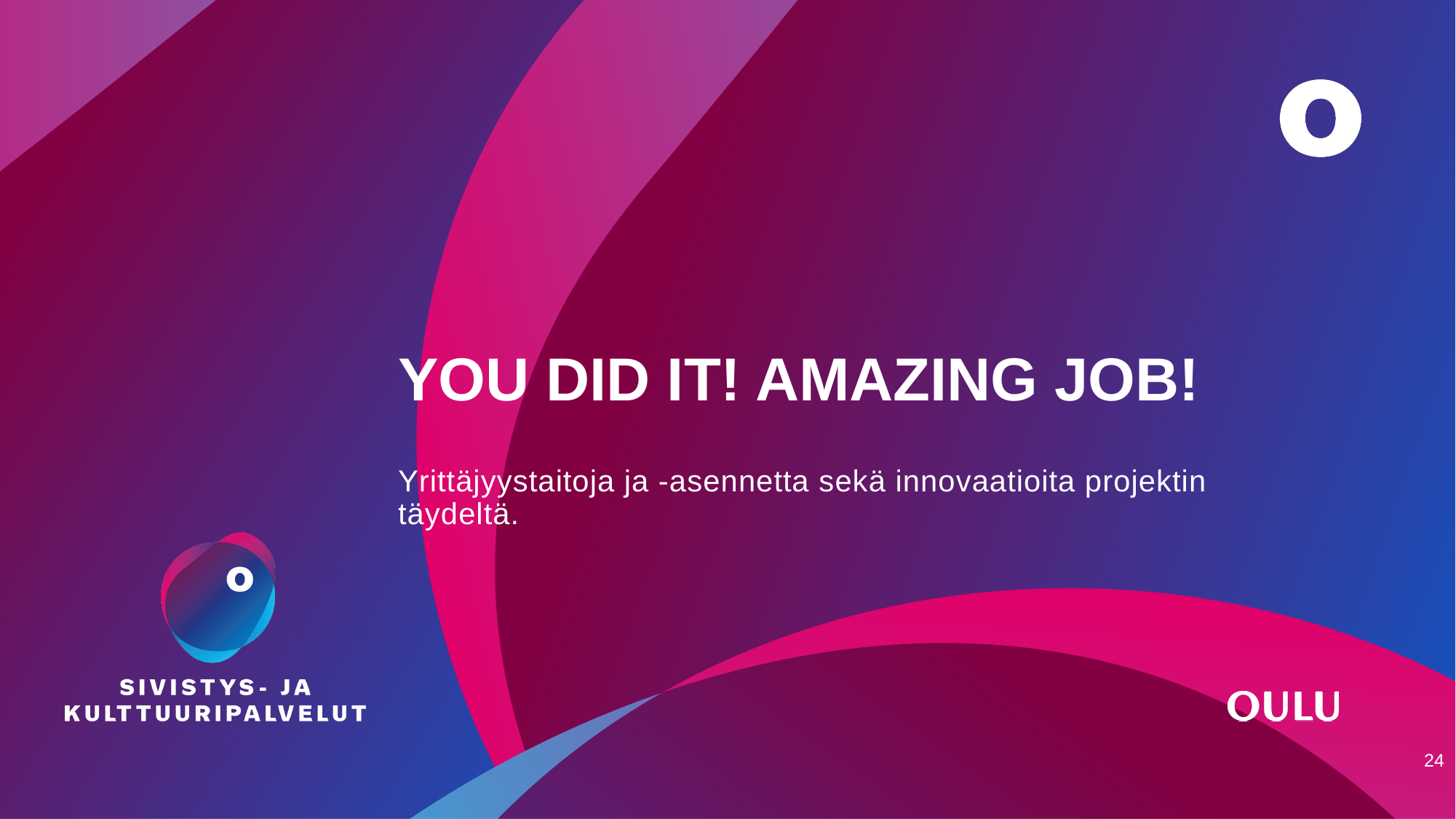

# YOU DID IT! AMAZING JOB!
Yrittäjyystaitoja ja -asennetta sekä innovaatioita projektin täydeltä.
24